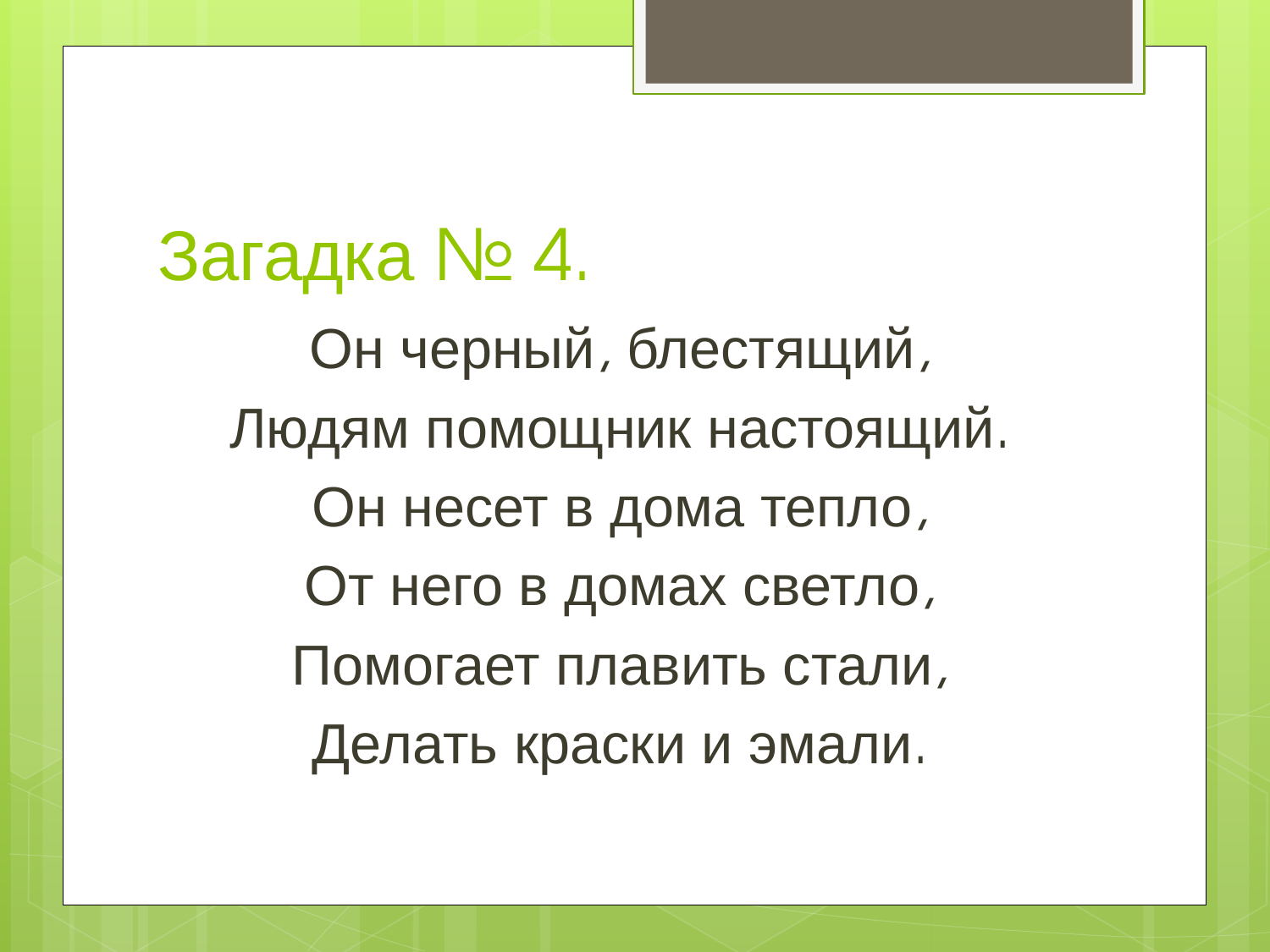

# Загадка № 4.
Он черный, блестящий,
Людям помощник настоящий.
Он несет в дома тепло,
От него в домах светло,
Помогает плавить стали,
Делать краски и эмали.